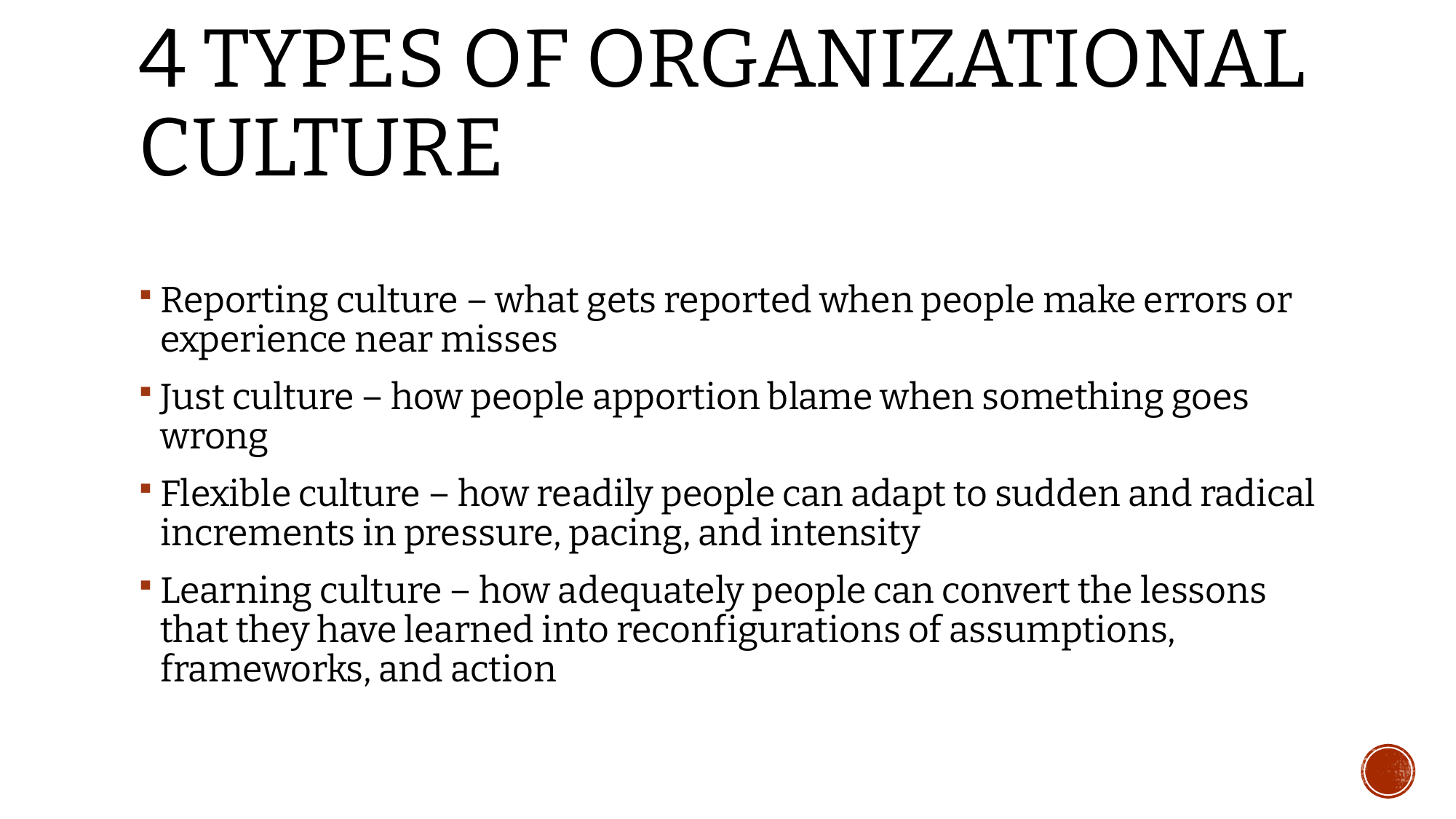

# 4 Types of Organizational Culture
Reporting culture – what gets reported when people make errors or experience near misses
Just culture – how people apportion blame when something goes wrong
Flexible culture – how readily people can adapt to sudden and radical increments in pressure, pacing, and intensity
Learning culture – how adequately people can convert the lessons that they have learned into reconfigurations of assumptions, frameworks, and action